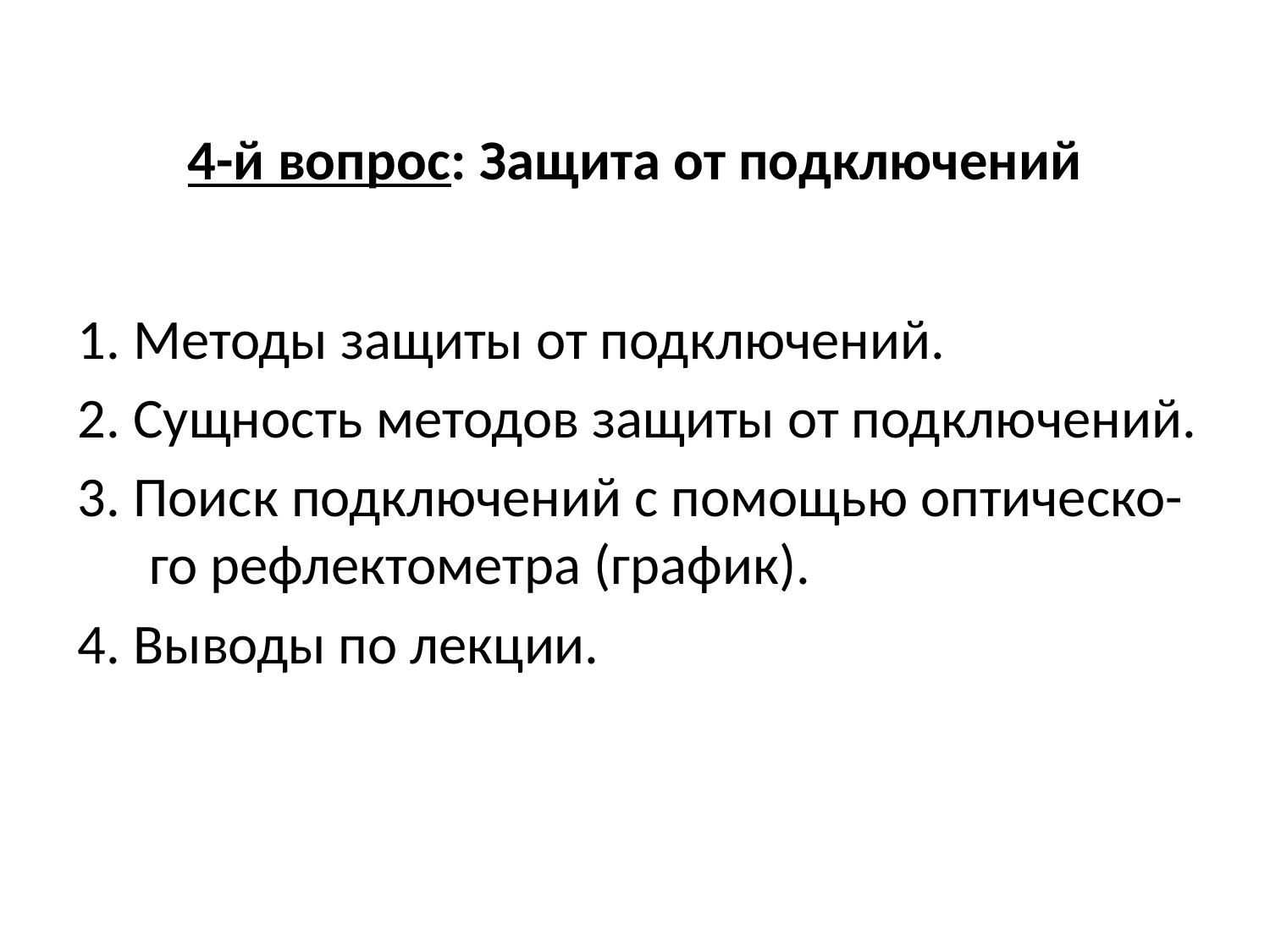

# 4-й вопрос: Защита от подключений
1. Методы защиты от подключений.
2. Сущность методов защиты от подключений.
3. Поиск подключений с помощью оптическо- го рефлектометра (график).
4. Выводы по лекции.